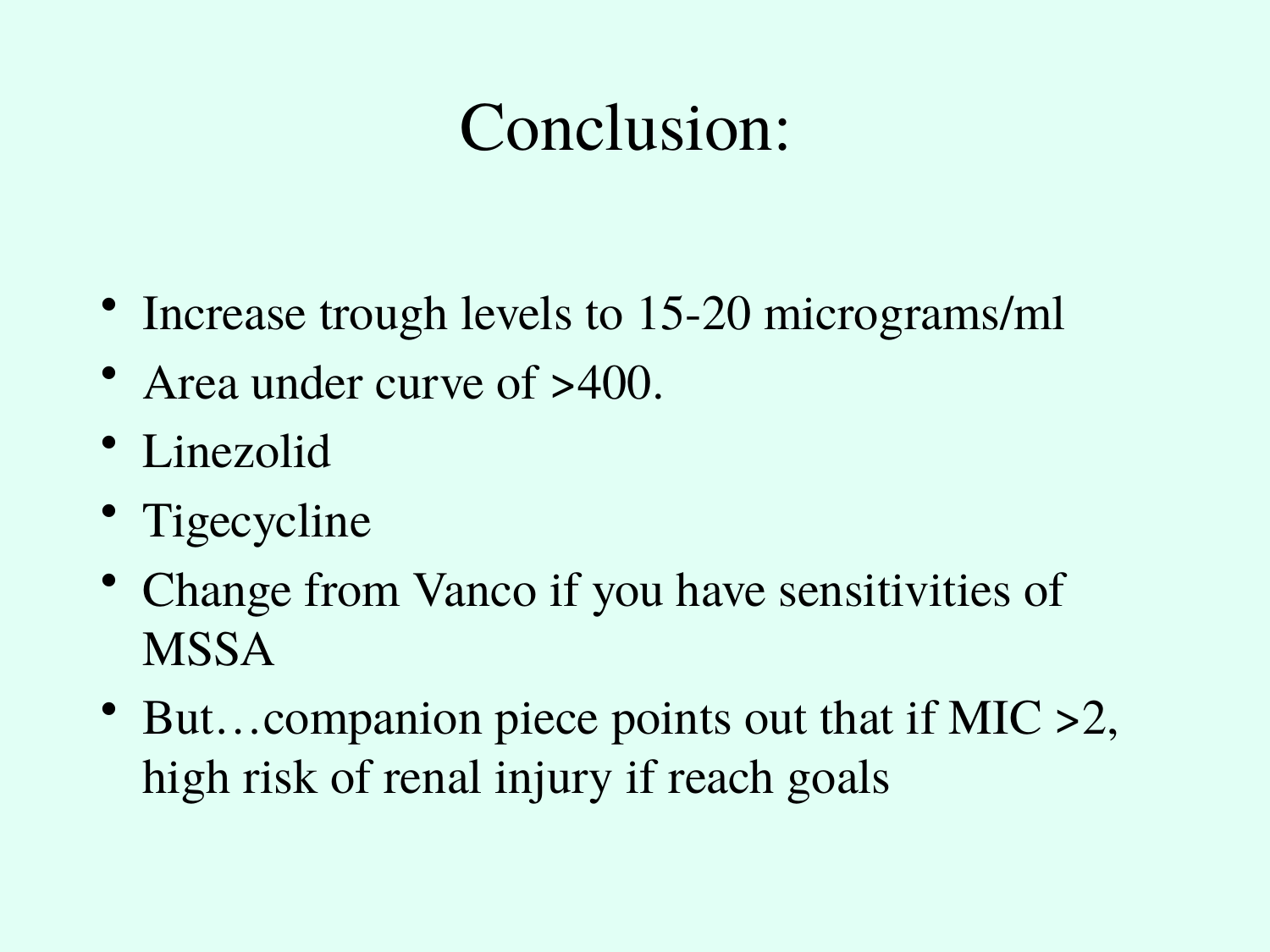

Conclusion:
Increase trough levels to 15-20 micrograms/ml
Area under curve of >400.
Linezolid
Tigecycline
Change from Vanco if you have sensitivities of MSSA
But…companion piece points out that if MIC >2, high risk of renal injury if reach goals